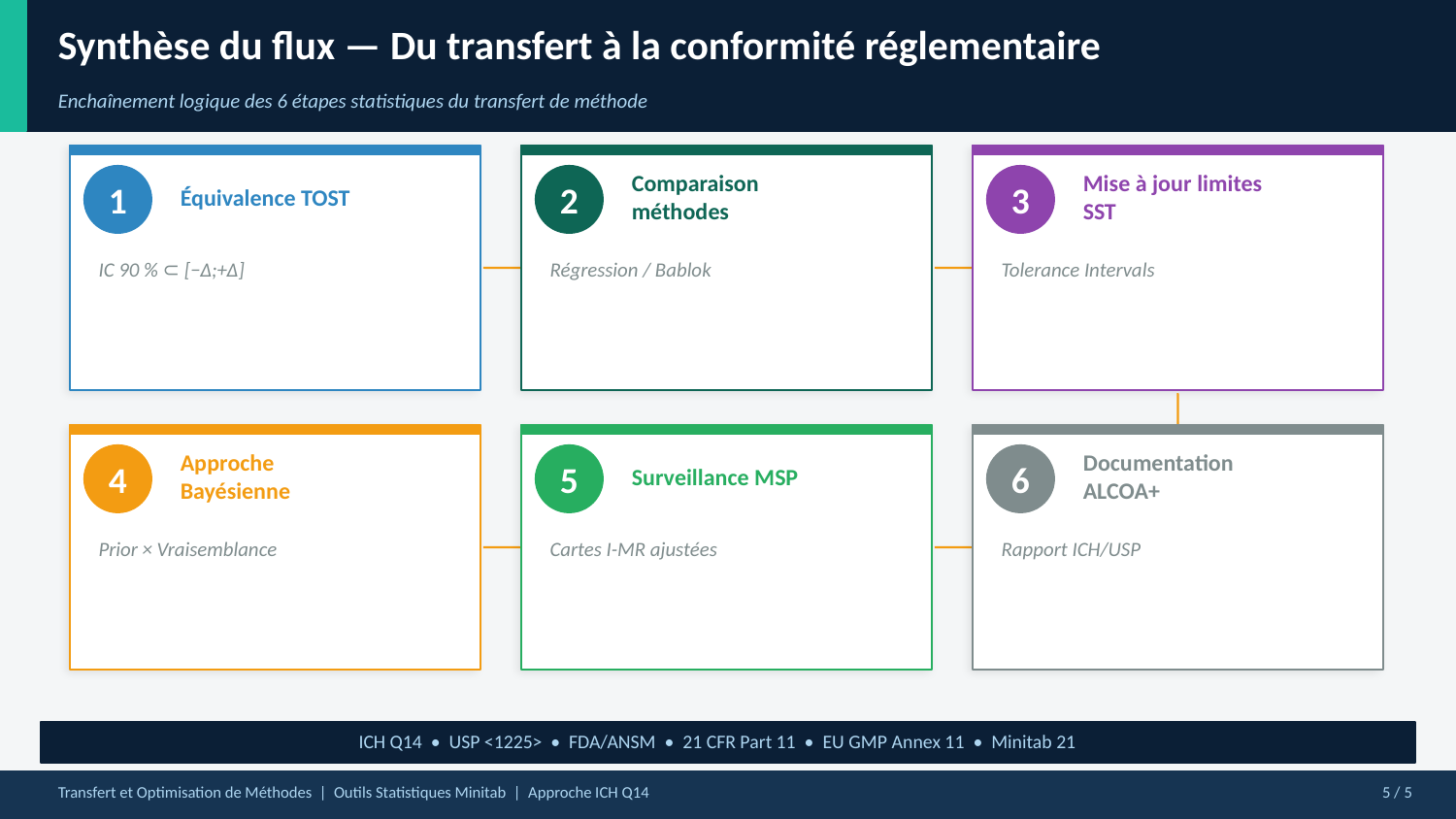

Synthèse du flux — Du transfert à la conformité réglementaire
Enchaînement logique des 6 étapes statistiques du transfert de méthode

1

2

3
Équivalence TOST
Comparaison méthodes
Mise à jour limites SST
IC 90 % ⊂ [−Δ;+Δ]
Régression / Bablok
Tolerance Intervals

4

5

6
Approche Bayésienne
Surveillance MSP
Documentation ALCOA+
Prior × Vraisemblance
Cartes I-MR ajustées
Rapport ICH/USP

ICH Q14  •  USP <1225>  •  FDA/ANSM  •  21 CFR Part 11  •  EU GMP Annex 11  •  Minitab 21

Transfert et Optimisation de Méthodes  |  Outils Statistiques Minitab  |  Approche ICH Q14
5 / 5